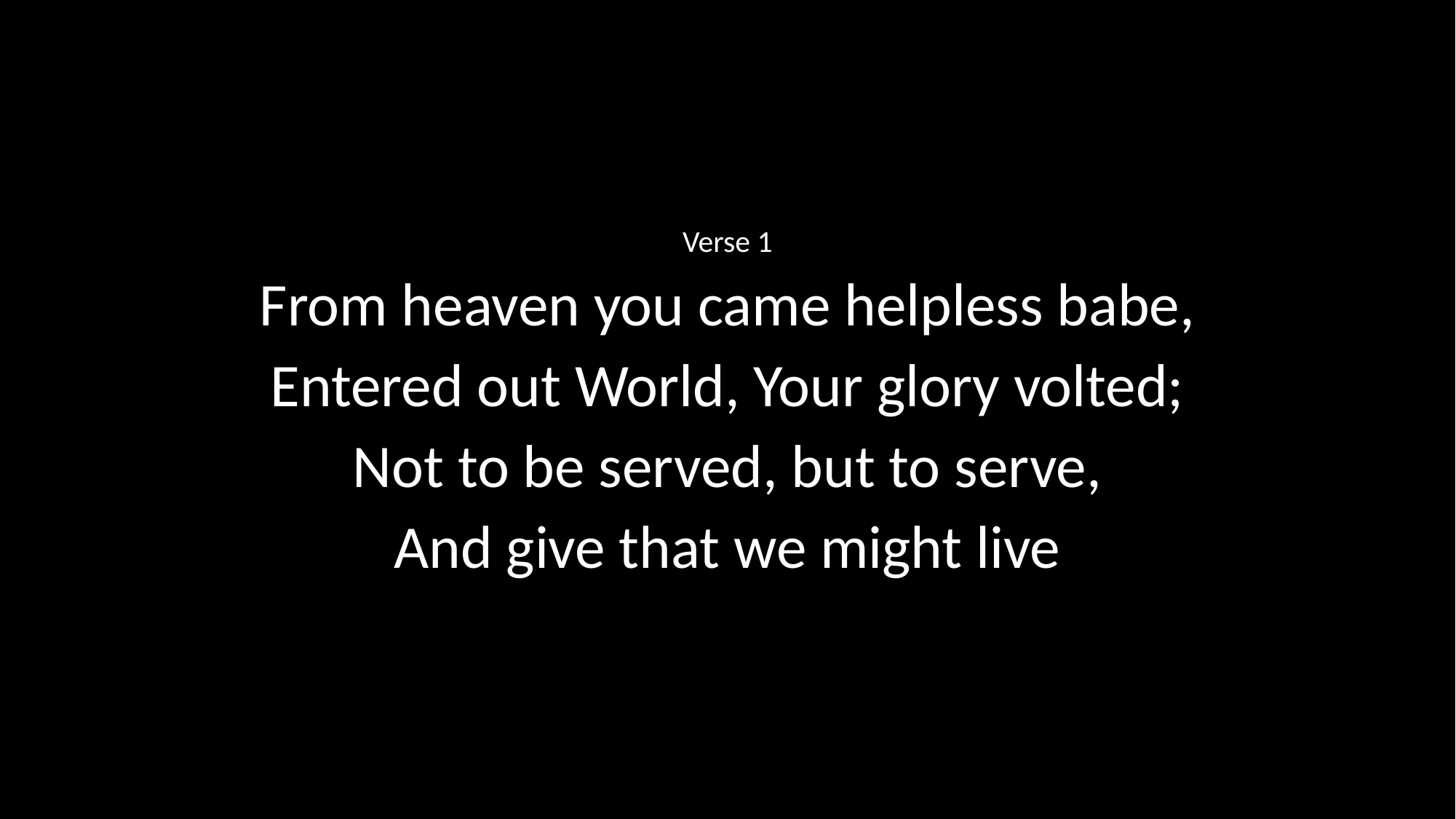

Verse 1
From heaven you came helpless babe,
Entered out World, Your glory volted;
Not to be served, but to serve,
And give that we might live